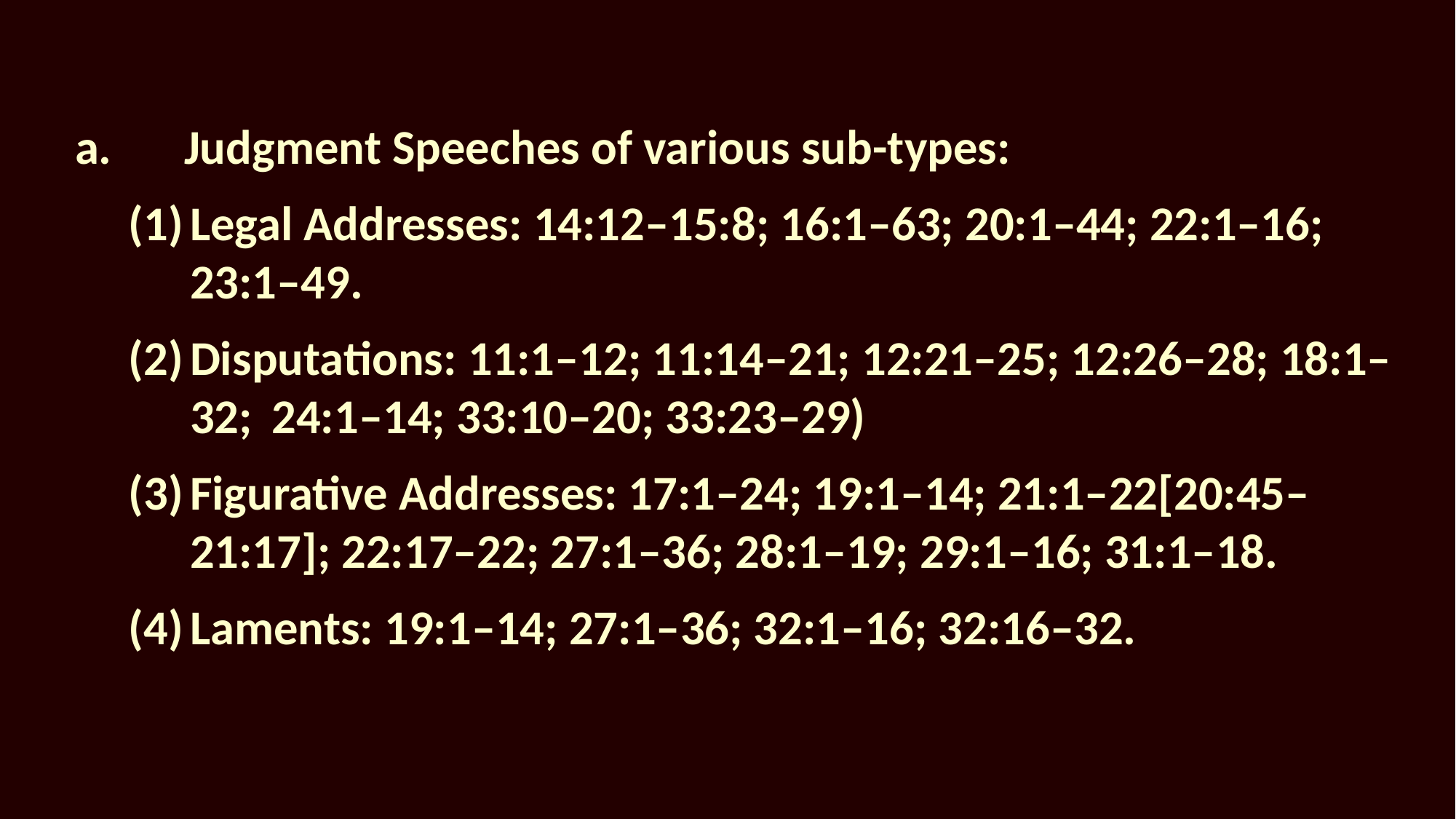

a.	Judgment Speeches of various sub-types:
Legal Addresses: 14:12–15:8; 16:1–63; 20:1–44; 22:1–16; 23:1–49.
Disputations: 11:1–12; 11:14–21; 12:21–25; 12:26–28; 18:1–32; 	24:1–14; 33:10–20; 33:23–29)
Figurative Addresses: 17:1–24; 19:1–14; 21:1–22[20:45–21:17]; 22:17–22; 27:1–36; 28:1–19; 29:1–16; 31:1–18.
Laments: 19:1–14; 27:1–36; 32:1–16; 32:16–32.